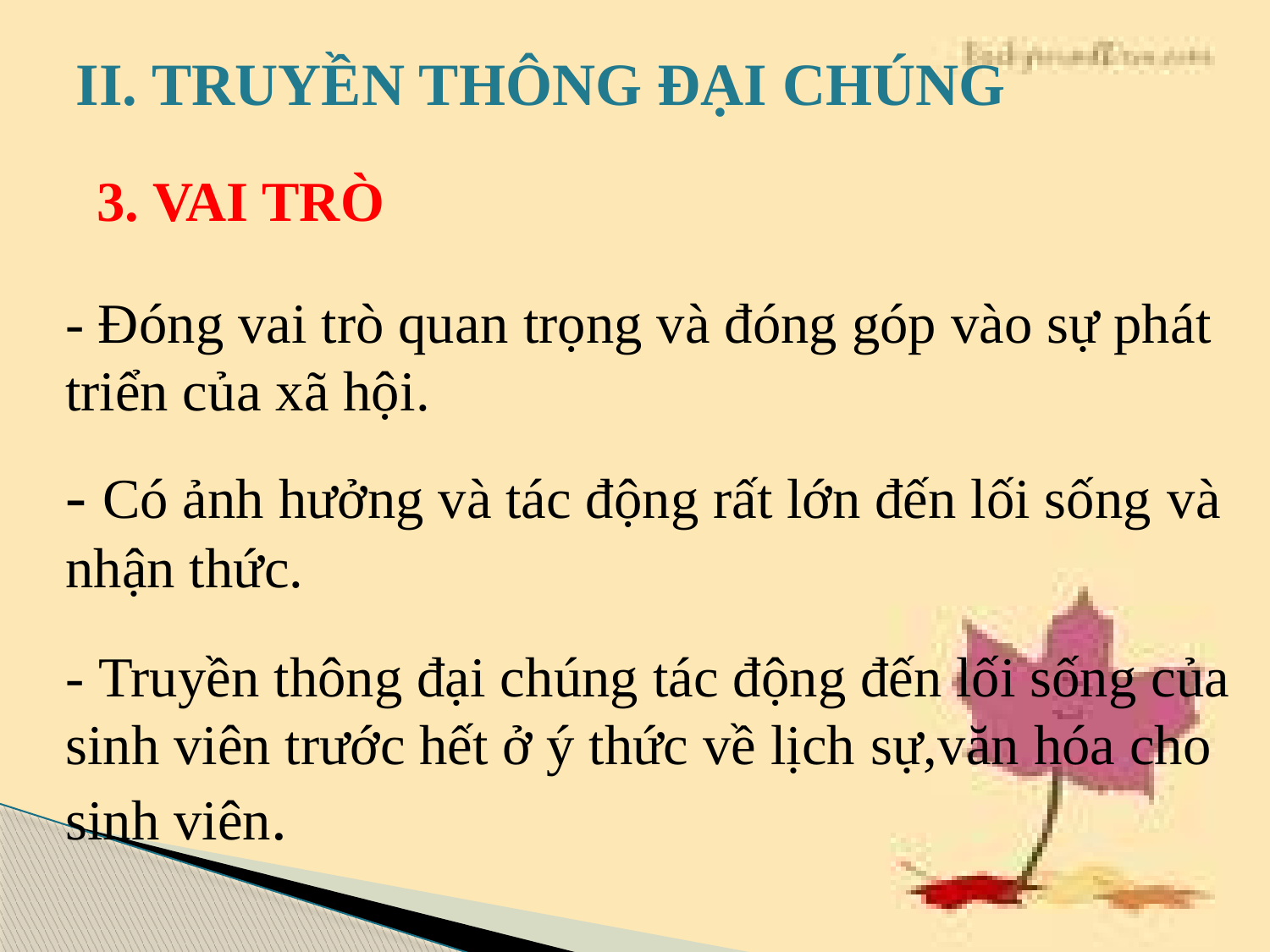

# II. TRUYỀN THÔNG ĐẠI CHÚNG
3. VAI TRÒ
- Đóng vai trò quan trọng và đóng góp vào sự phát triển của xã hội.
- Có ảnh hưởng và tác động rất lớn đến lối sống và nhận thức.
- Truyền thông đại chúng tác động đến lối sống của sinh viên trước hết ở ý thức về lịch sự,văn hóa cho sinh viên.